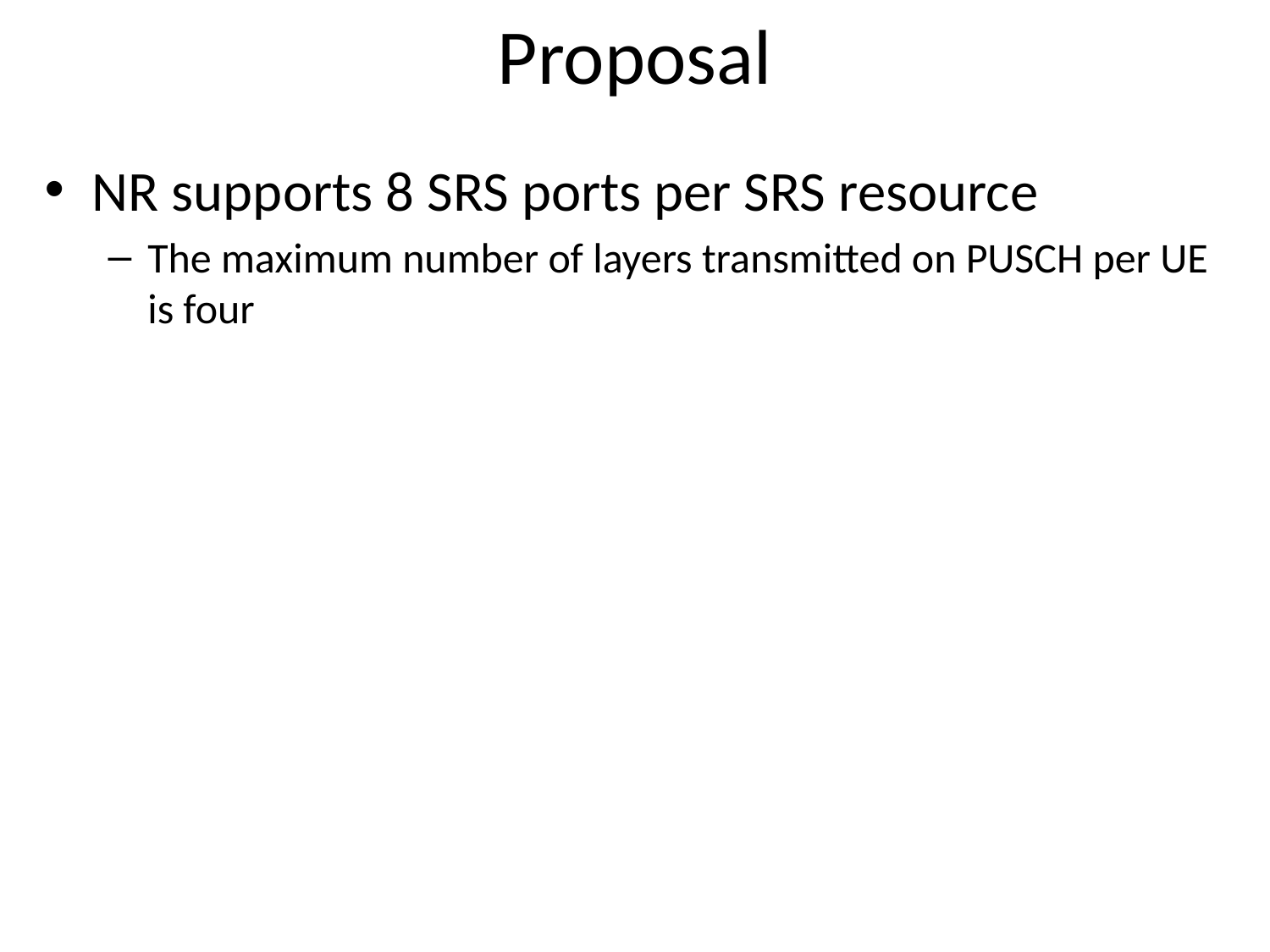

# Proposal
NR supports 8 SRS ports per SRS resource
The maximum number of layers transmitted on PUSCH per UE is four